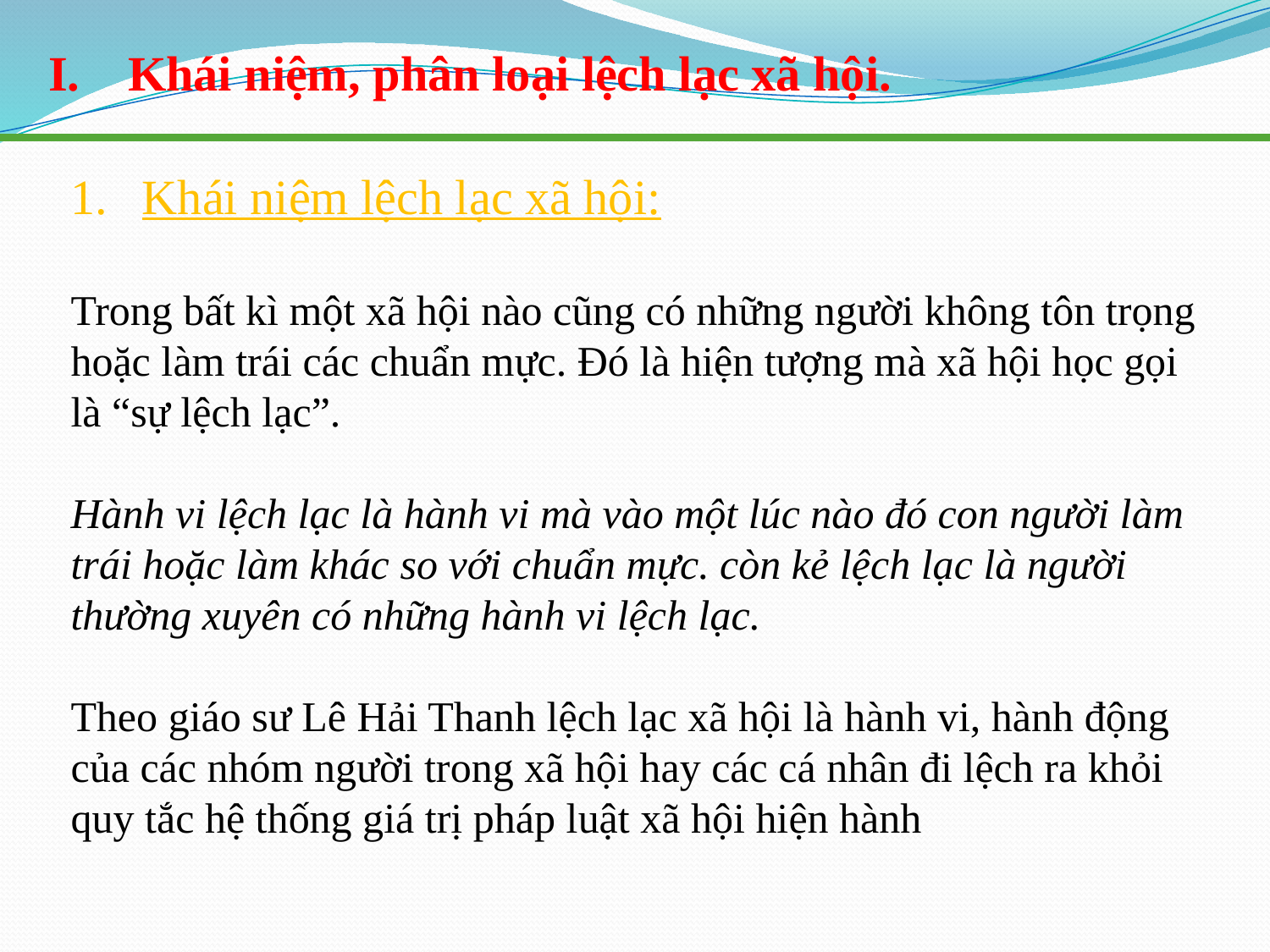

Khái niệm, phân loại lệch lạc xã hội.
Khái niệm lệch lạc xã hội:

Trong bất kì một xã hội nào cũng có những người không tôn trọng hoặc làm trái các chuẩn mực. Đó là hiện tượng mà xã hội học gọi là “sự lệch lạc”.

Hành vi lệch lạc là hành vi mà vào một lúc nào đó con người làm trái hoặc làm khác so với chuẩn mực. còn kẻ lệch lạc là người thường xuyên có những hành vi lệch lạc.

Theo giáo sư Lê Hải Thanh lệch lạc xã hội là hành vi, hành động của các nhóm người trong xã hội hay các cá nhân đi lệch ra khỏi quy tắc hệ thống giá trị pháp luật xã hội hiện hành